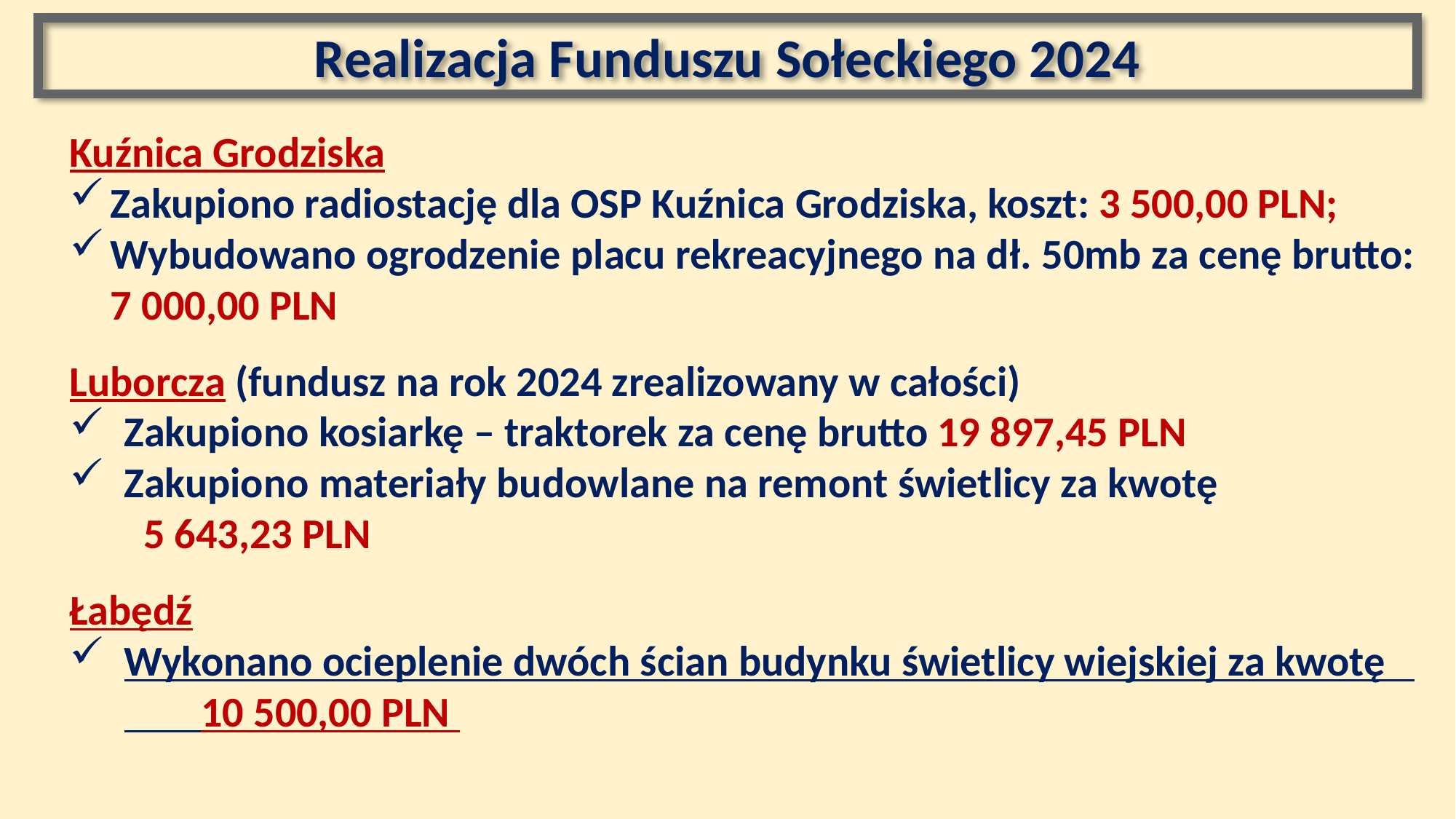

Realizacja Funduszu Sołeckiego 2024
Kuźnica Grodziska
Zakupiono radiostację dla OSP Kuźnica Grodziska, koszt: 3 500,00 PLN;
Wybudowano ogrodzenie placu rekreacyjnego na dł. 50mb za cenę brutto: 7 000,00 PLN

Luborcza (fundusz na rok 2024 zrealizowany w całości)
Zakupiono kosiarkę – traktorek za cenę brutto 19 897,45 PLN
Zakupiono materiały budowlane na remont świetlicy za kwotę                       5 643,23 PLN

Łabędź
Wykonano ocieplenie dwóch ścian budynku świetlicy wiejskiej za kwotę            10 500,00 PLN